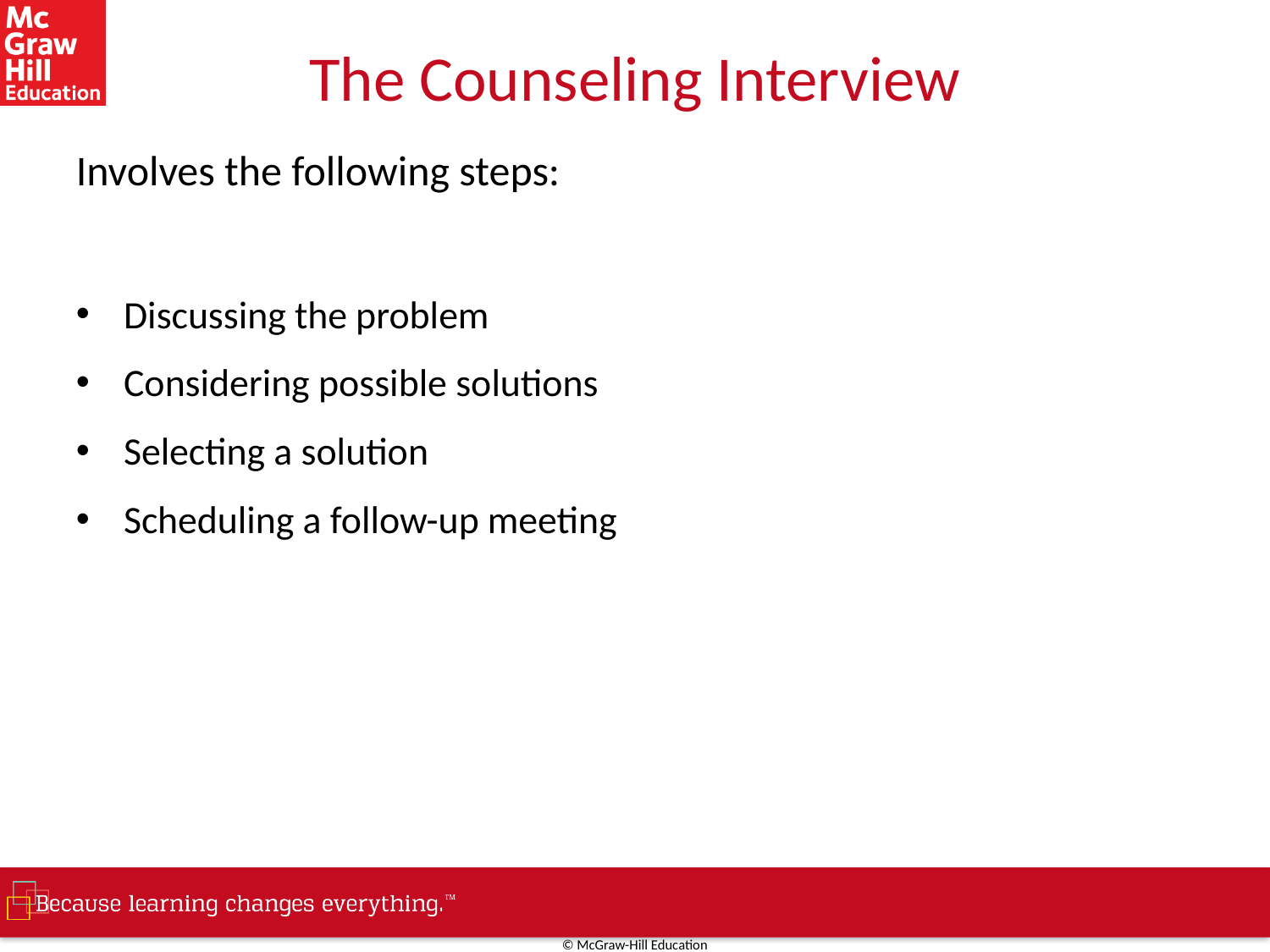

# The Counseling Interview
Involves the following steps:

Discussing the problem
Considering possible solutions
Selecting a solution
Scheduling a follow-up meeting